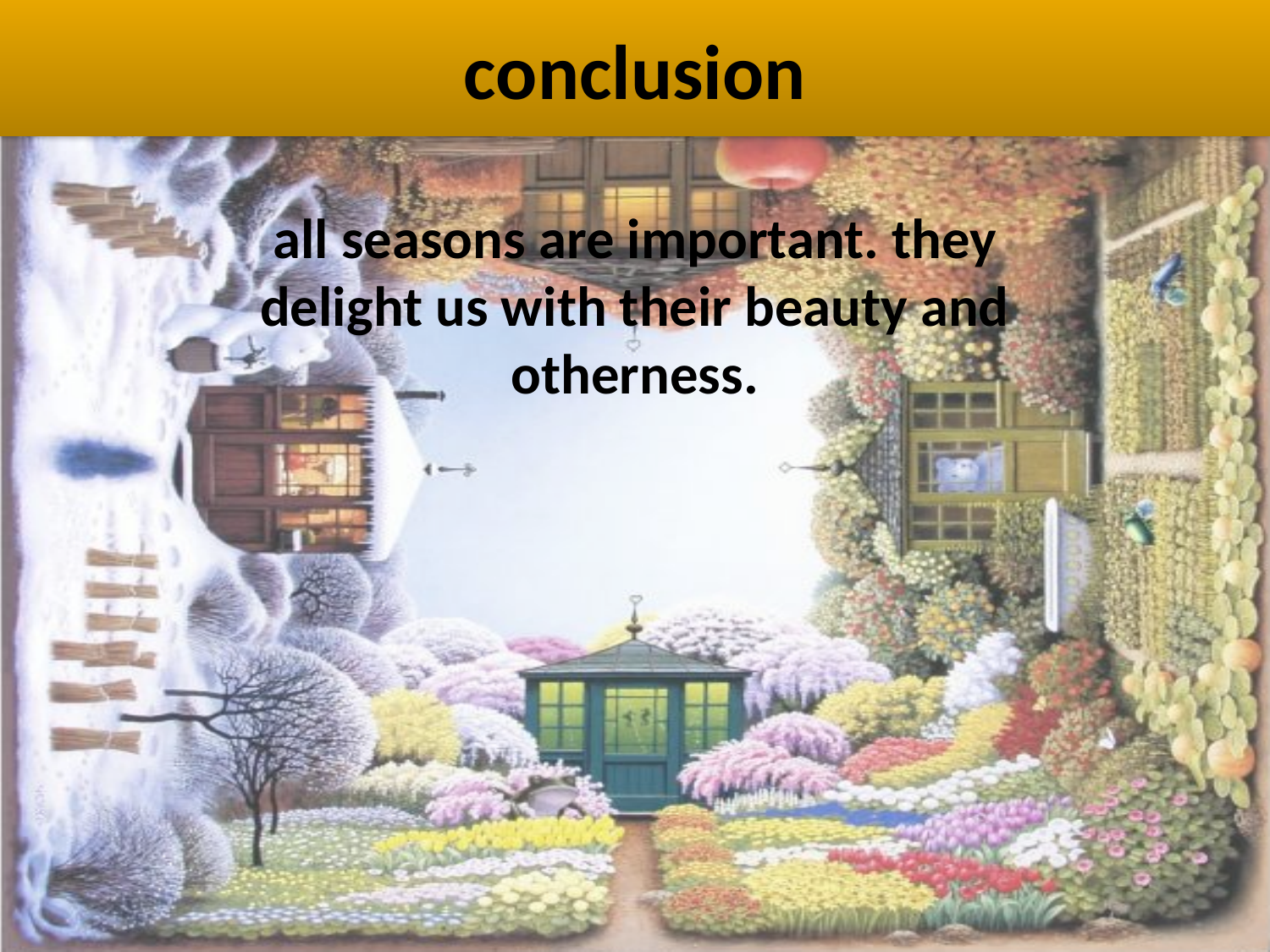

# conclusion
all seasons are important. they delight us with their beauty and otherness.